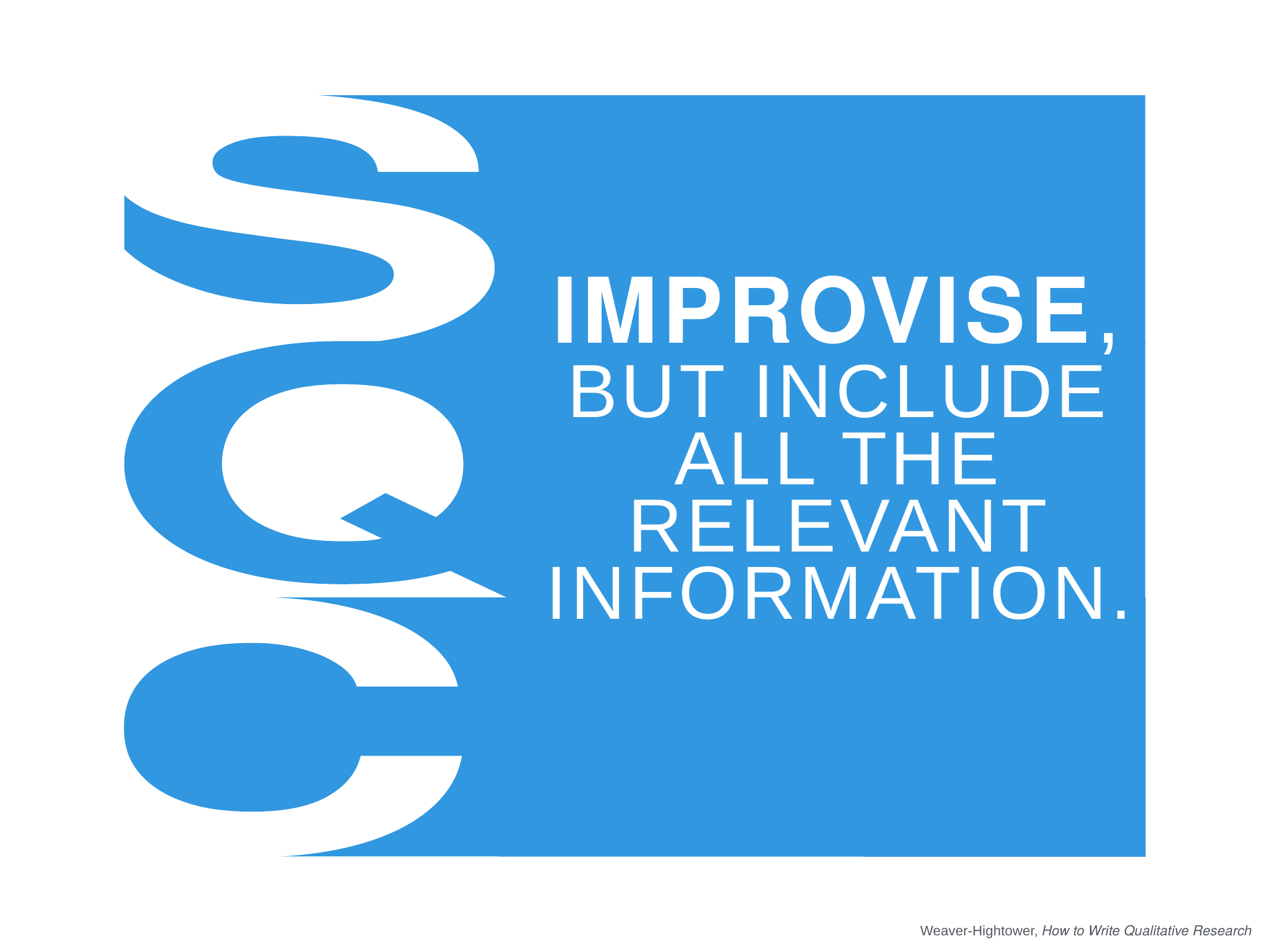

Improvise, But include All the relevant information.